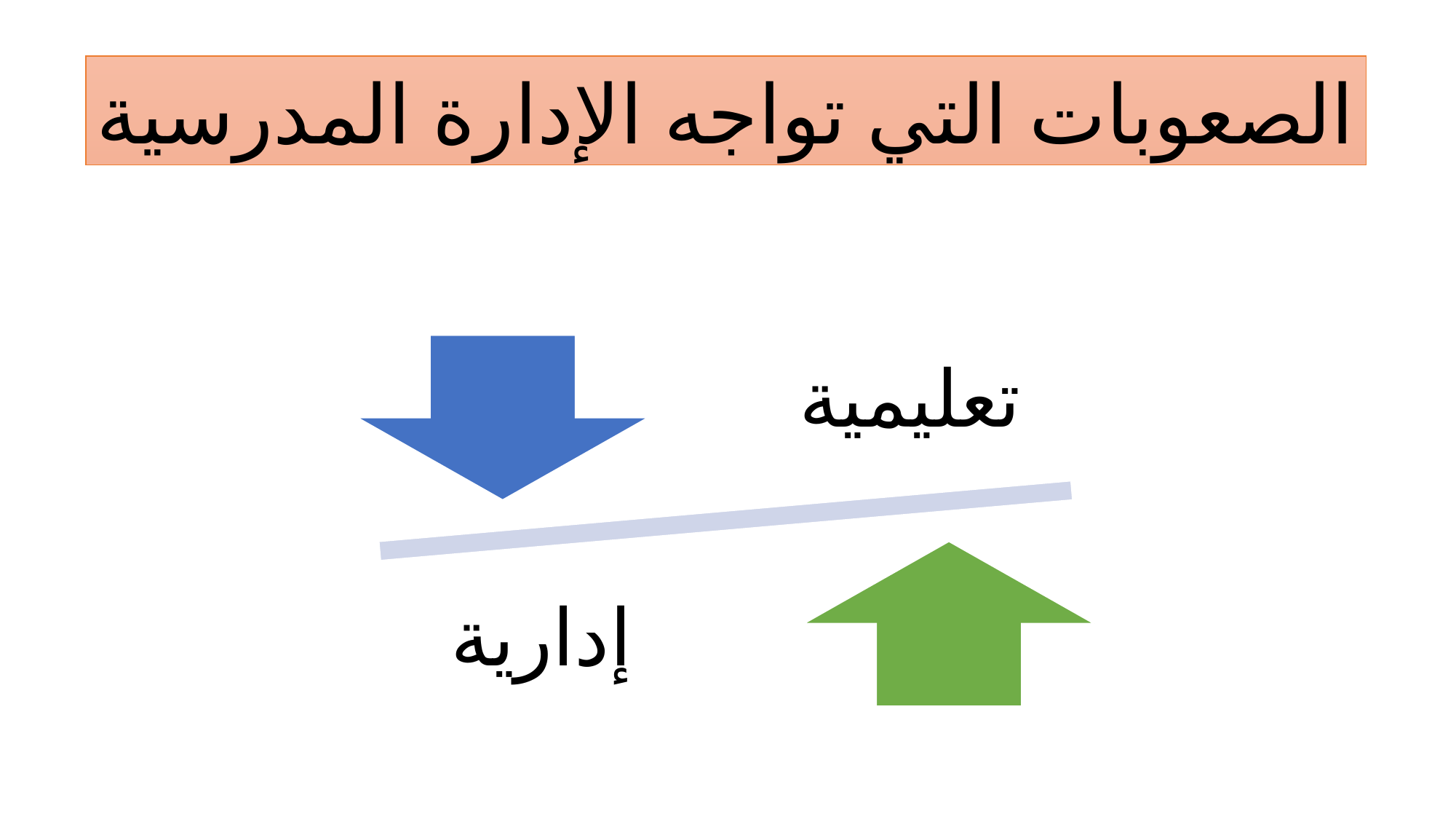

الصعوبات التي تواجه الإدارة المدرسية
تعليمية
إدارية